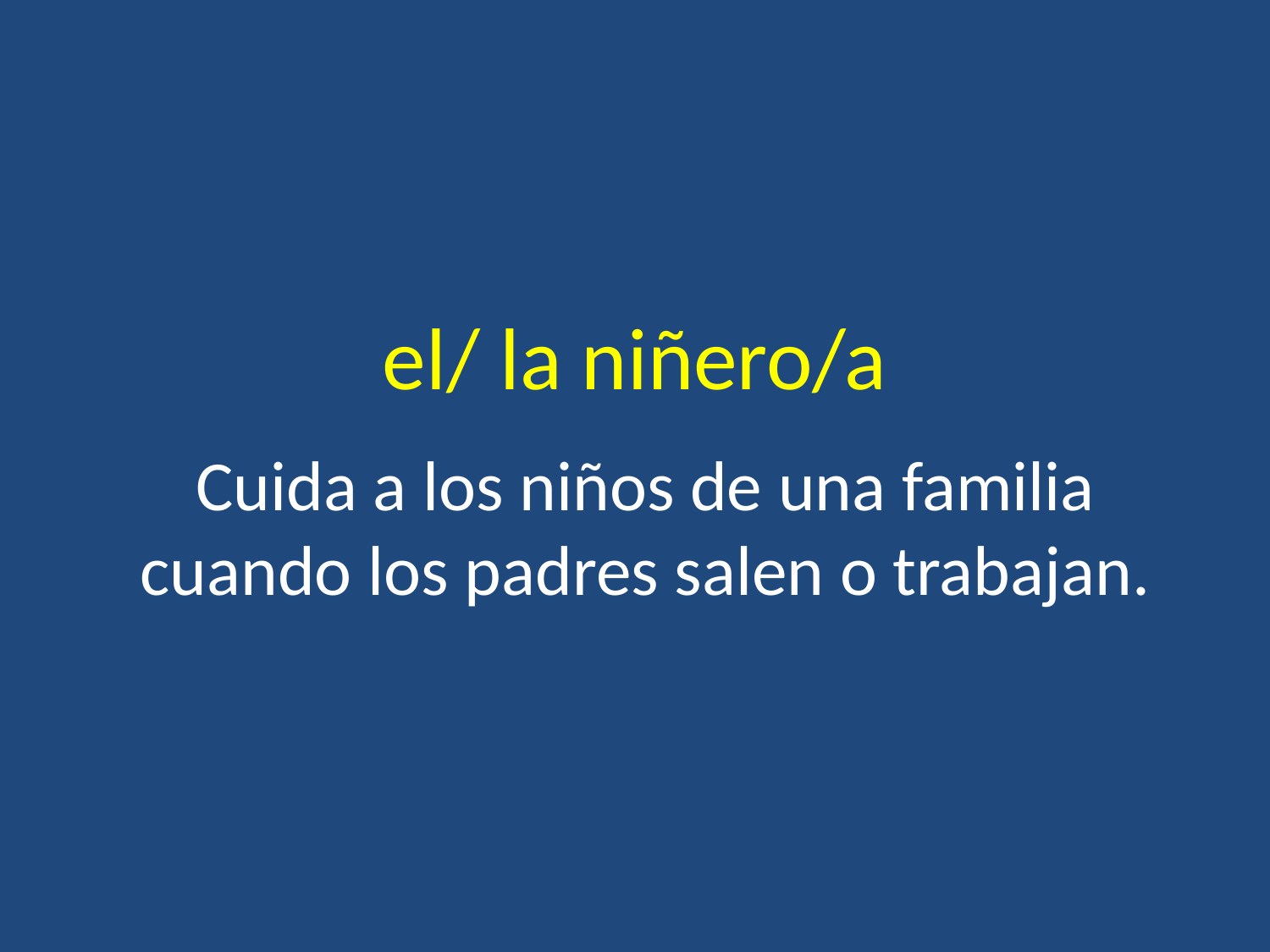

# el/ la niñero/a
Cuida a los niños de una familia cuando los padres salen o trabajan.